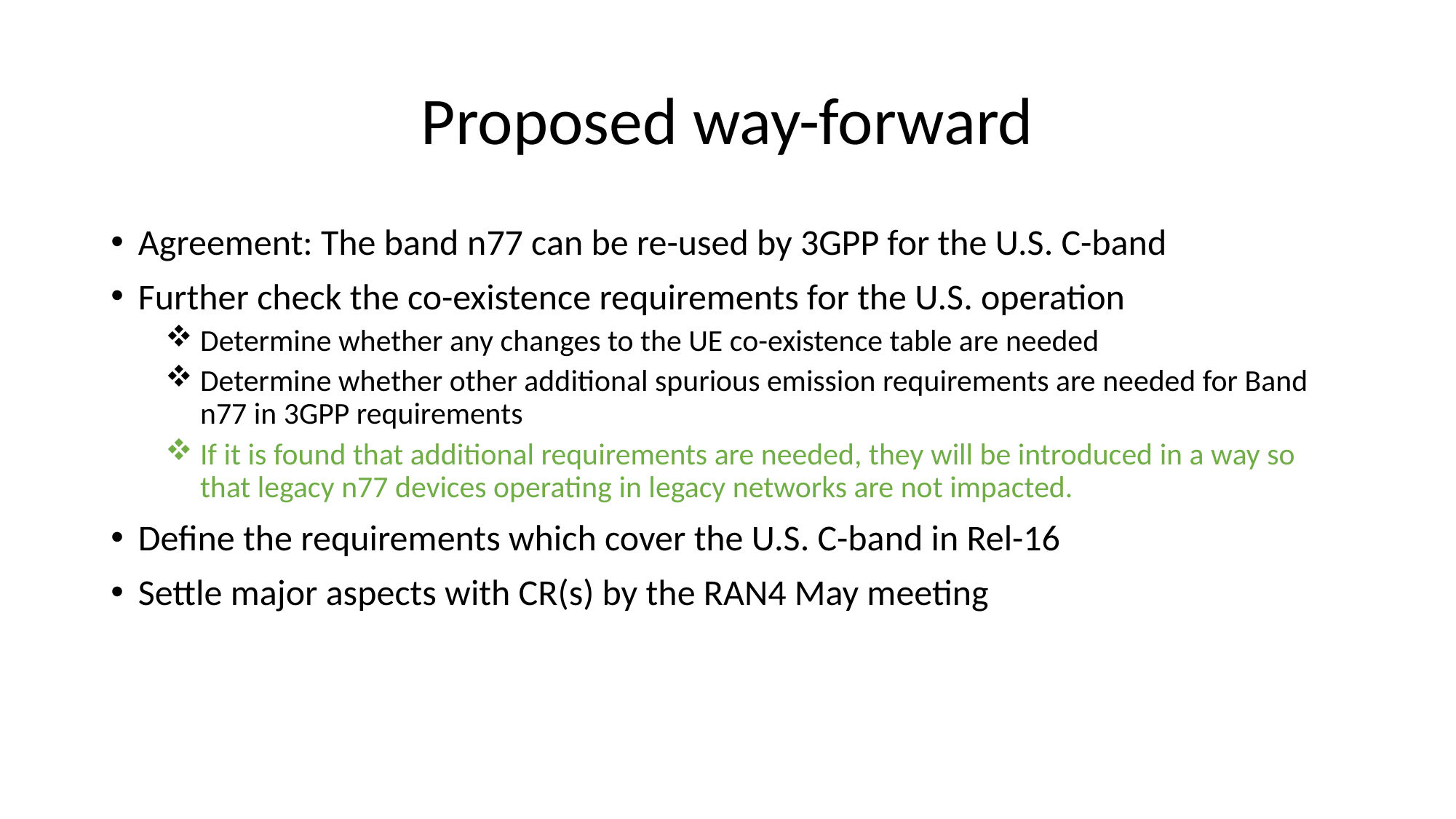

# Proposed way-forward
Agreement: The band n77 can be re-used by 3GPP for the U.S. C-band
Further check the co-existence requirements for the U.S. operation
 Determine whether any changes to the UE co-existence table are needed
Determine whether other additional spurious emission requirements are needed for Band n77 in 3GPP requirements
If it is found that additional requirements are needed, they will be introduced in a way so that legacy n77 devices operating in legacy networks are not impacted.
Define the requirements which cover the U.S. C-band in Rel-16
Settle major aspects with CR(s) by the RAN4 May meeting